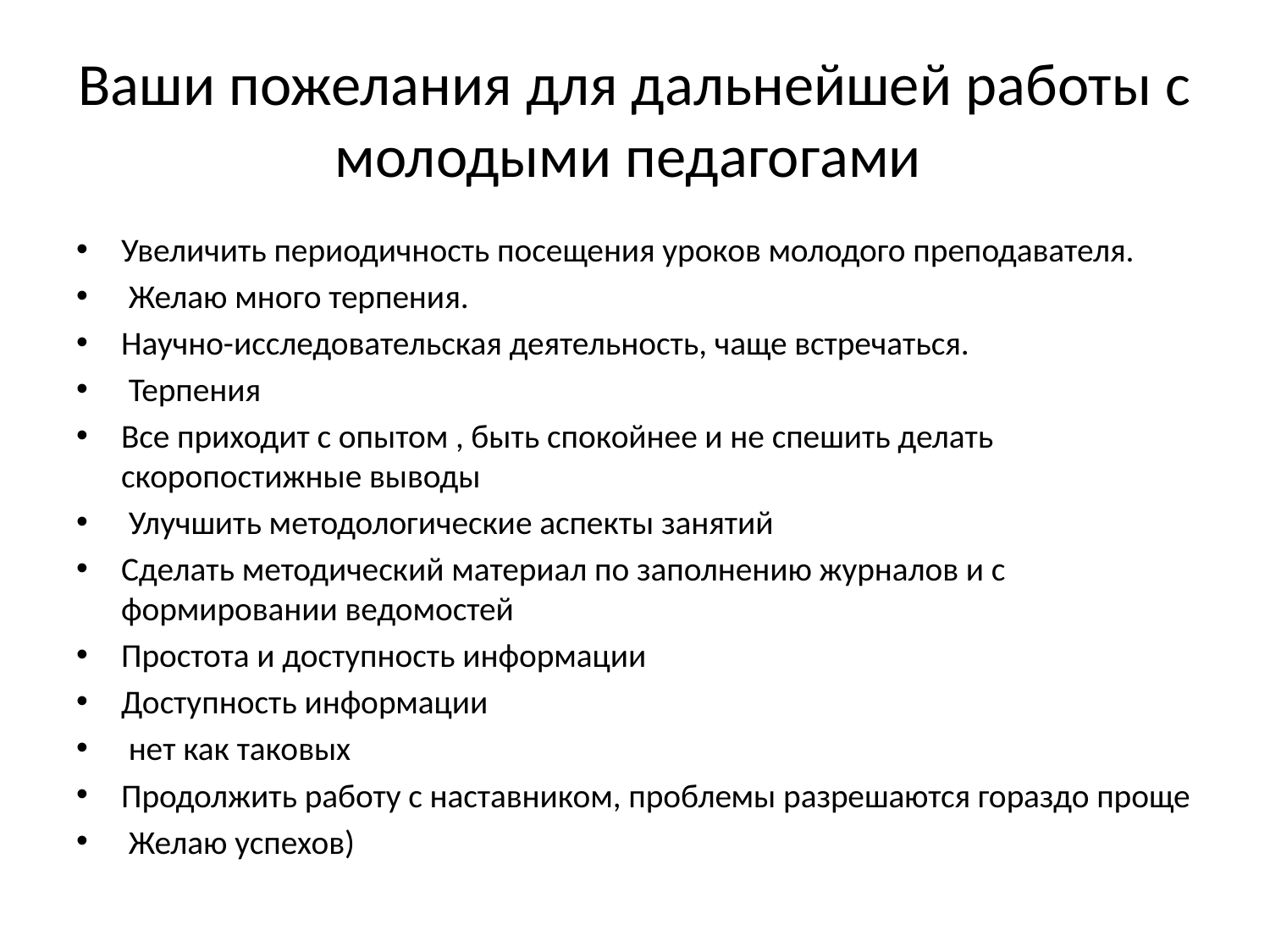

# Ваши пожелания для дальнейшей работы с молодыми педагогами
Увеличить периодичность посещения уроков молодого преподавателя.
 Желаю много терпения.
Научно-исследовательская деятельность, чаще встречаться.
 Терпения
Все приходит с опытом , быть спокойнее и не спешить делать скоропостижные выводы
 Улучшить методологические аспекты занятий
Сделать методический материал по заполнению журналов и с формировании ведомостей
Простота и доступность информации
Доступность информации
 нет как таковых
Продолжить работу с наставником, проблемы разрешаются гораздо проще
 Желаю успехов)